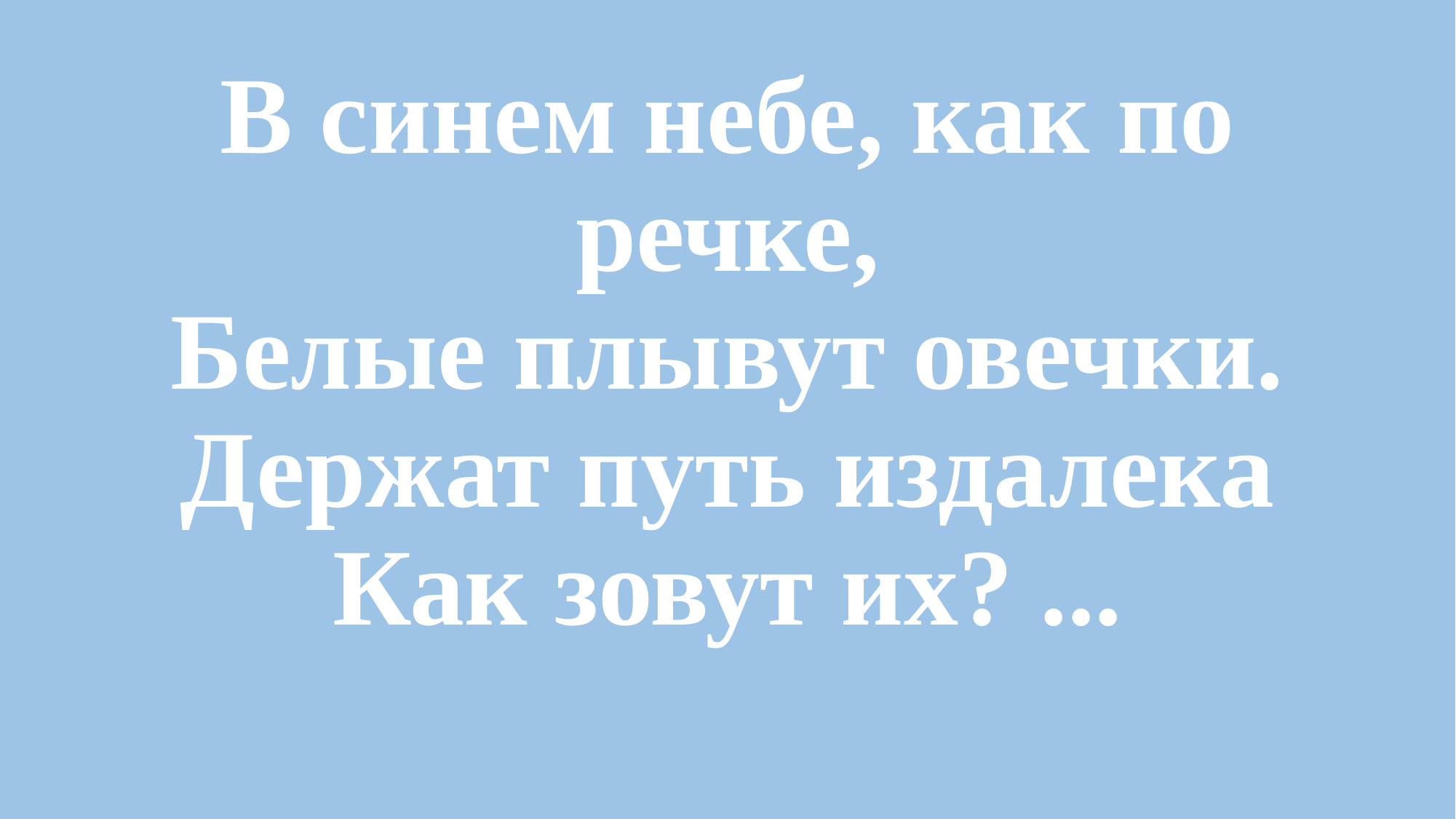

# В синем небе, как по речке, Белые плывут овечки. Держат путь издалека Как зовут их? ...